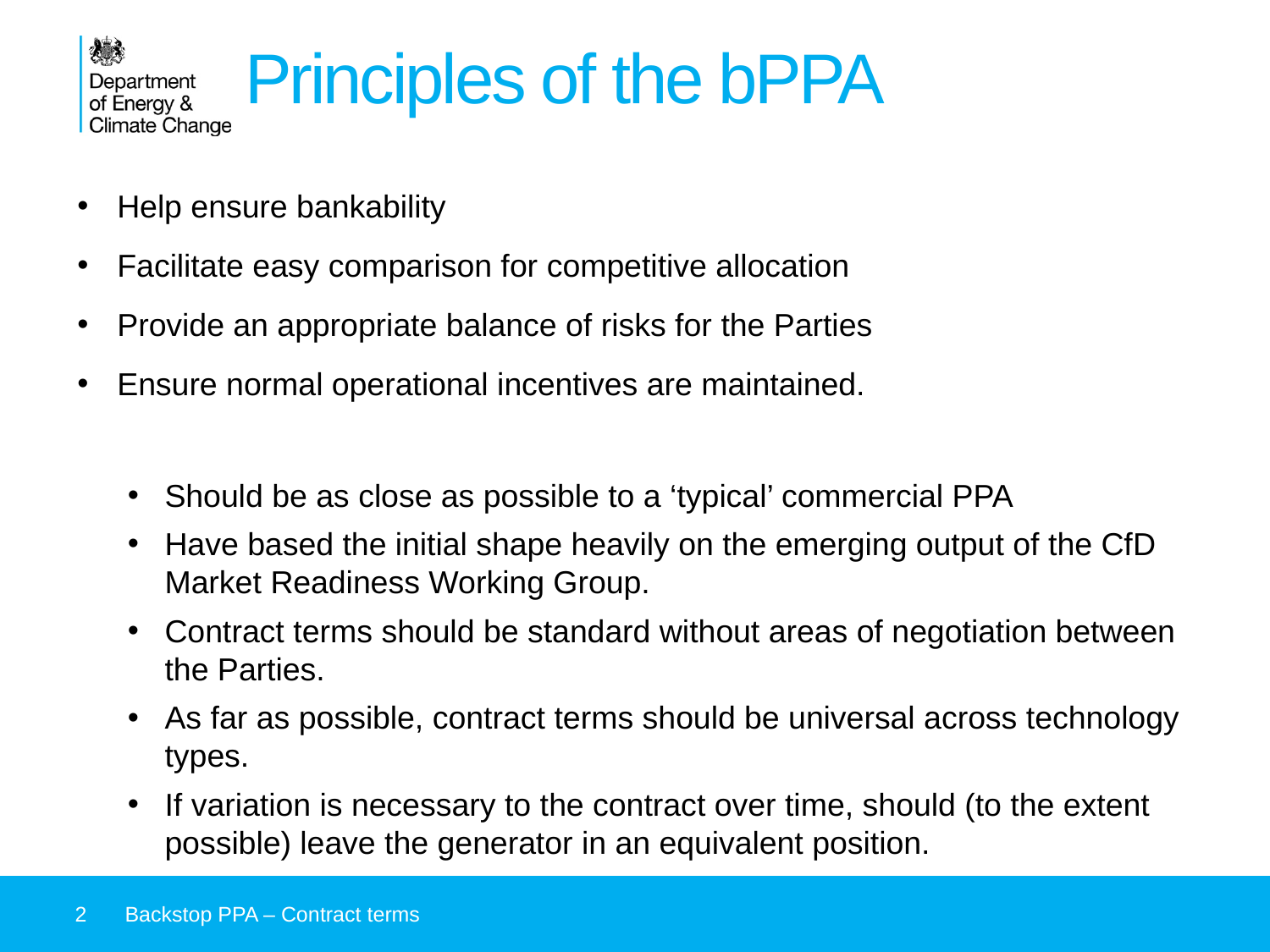

# Principles of the bPPA
Help ensure bankability
Facilitate easy comparison for competitive allocation
Provide an appropriate balance of risks for the Parties
Ensure normal operational incentives are maintained.

Should be as close as possible to a ‘typical’ commercial PPA
Have based the initial shape heavily on the emerging output of the CfD Market Readiness Working Group.
Contract terms should be standard without areas of negotiation between the Parties.
As far as possible, contract terms should be universal across technology types.
If variation is necessary to the contract over time, should (to the extent possible) leave the generator in an equivalent position.

2
Backstop PPA – Contract terms